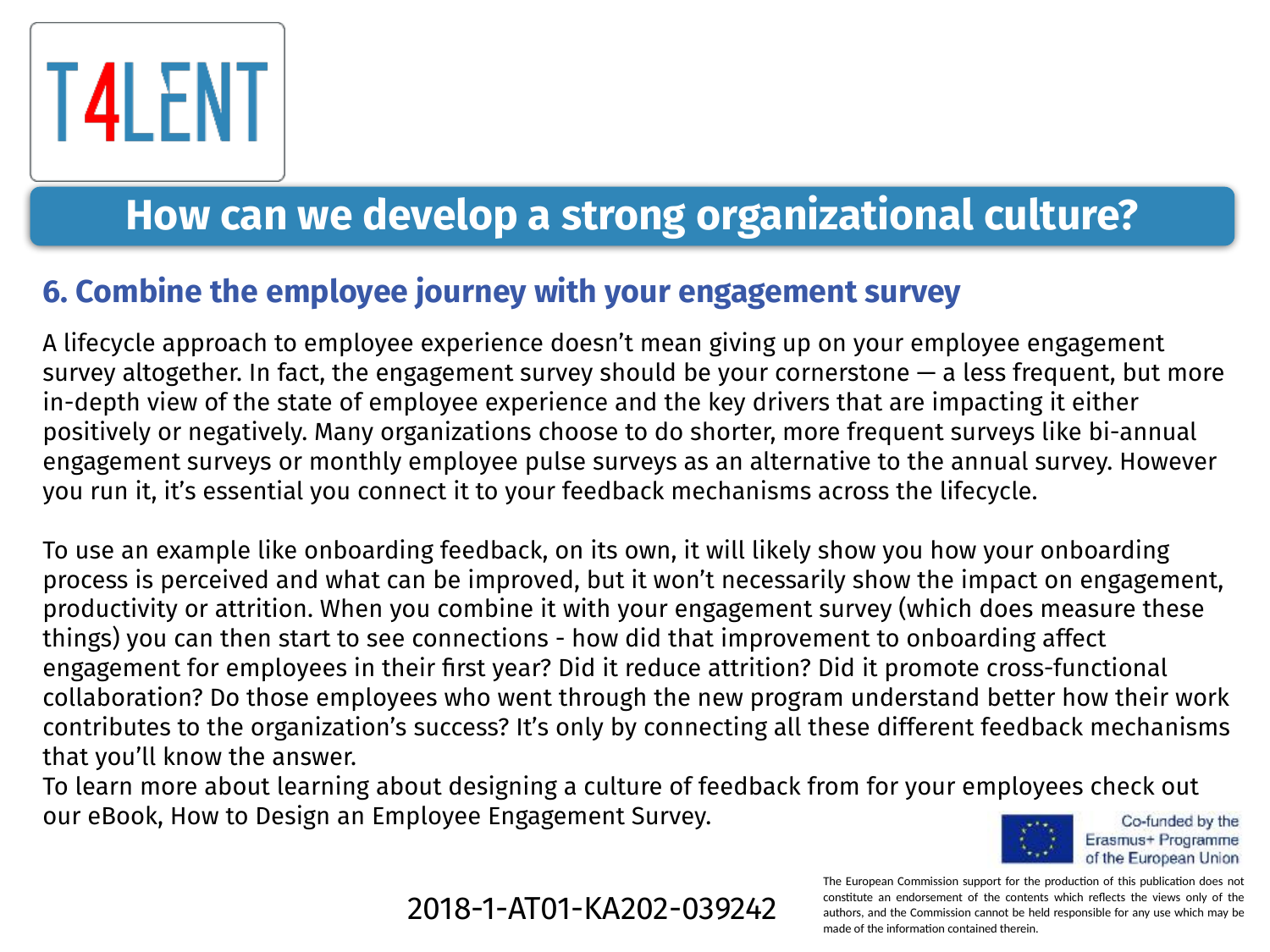

How can we develop a strong organizational culture?
6. Combine the employee journey with your engagement survey
A lifecycle approach to employee experience doesn’t mean giving up on your employee engagement survey altogether. In fact, the engagement survey should be your cornerstone — a less frequent, but more in-depth view of the state of employee experience and the key drivers that are impacting it either positively or negatively. Many organizations choose to do shorter, more frequent surveys like bi-annual engagement surveys or monthly employee pulse surveys as an alternative to the annual survey. However you run it, it’s essential you connect it to your feedback mechanisms across the lifecycle.

To use an example like onboarding feedback, on its own, it will likely show you how your onboarding process is perceived and what can be improved, but it won’t necessarily show the impact on engagement, productivity or attrition. When you combine it with your engagement survey (which does measure these things) you can then start to see connections - how did that improvement to onboarding affect engagement for employees in their first year? Did it reduce attrition? Did it promote cross-functional collaboration? Do those employees who went through the new program understand better how their work contributes to the organization’s success? It’s only by connecting all these different feedback mechanisms that you’ll know the answer.
To learn more about learning about designing a culture of feedback from for your employees check out our eBook, How to Design an Employee Engagement Survey.